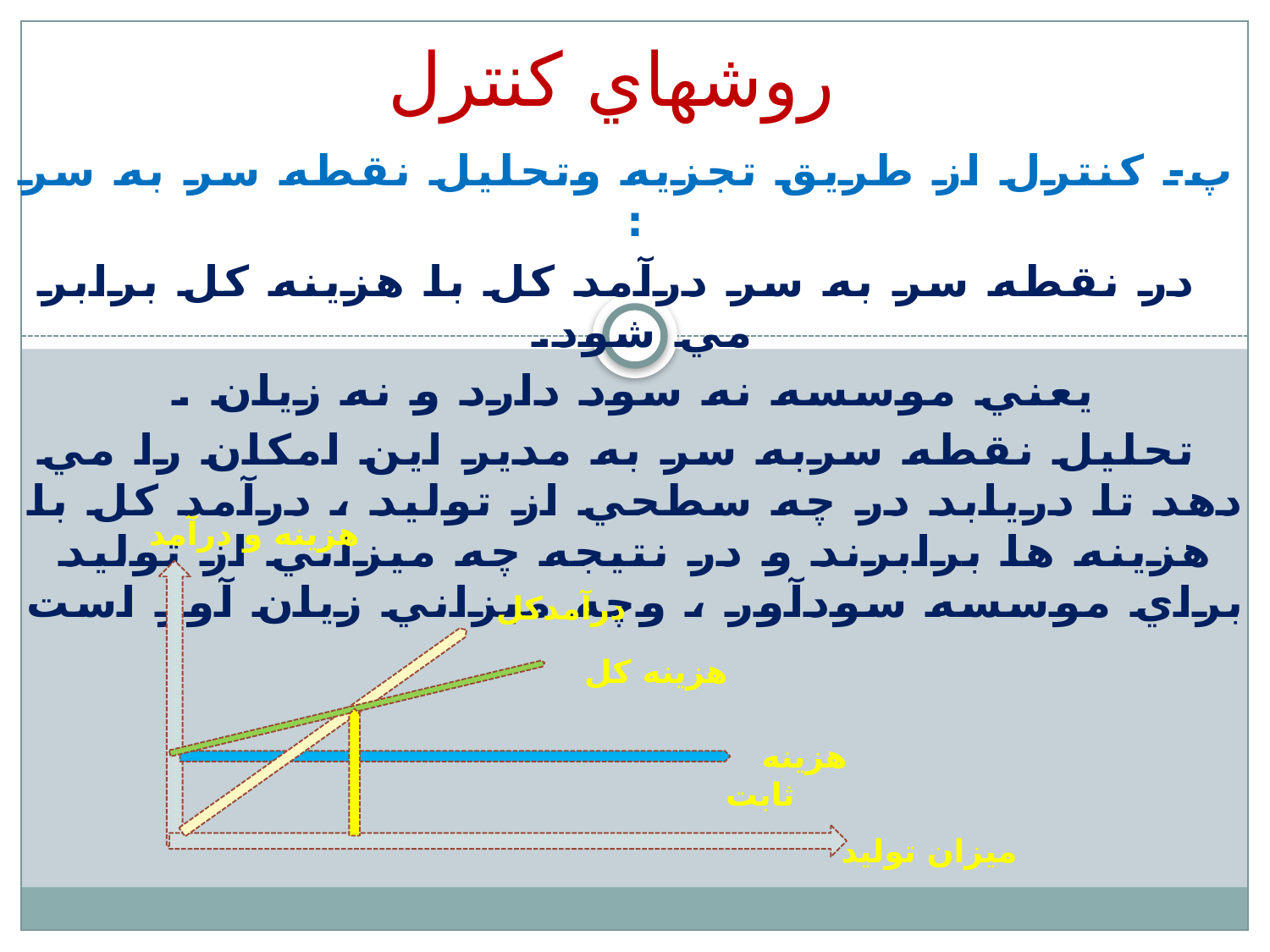

# روشهاي كنترل
 پ- كنترل از طريق تجزيه وتحليل نقطه سر به سر :
  در نقطه سر به سر درآمد كل با هزينه كل برابر مي شود.
 يعني موسسه نه سود دارد و نه زيان .
  تحليل نقطه سربه سر به مدير اين امكان را مي دهد تا دريابد در چه سطحي از توليد ، درآمد كل با هزينه ها برابرند و در نتيجه چه ميزاني از توليد براي موسسه سودآور ، وچه ميزاني زيان آور است

  نمودار نقطه سربه سر

هزینه و درآمد

درآمدكل
هزينه كل

هزينه ثابت

ميزان توليد